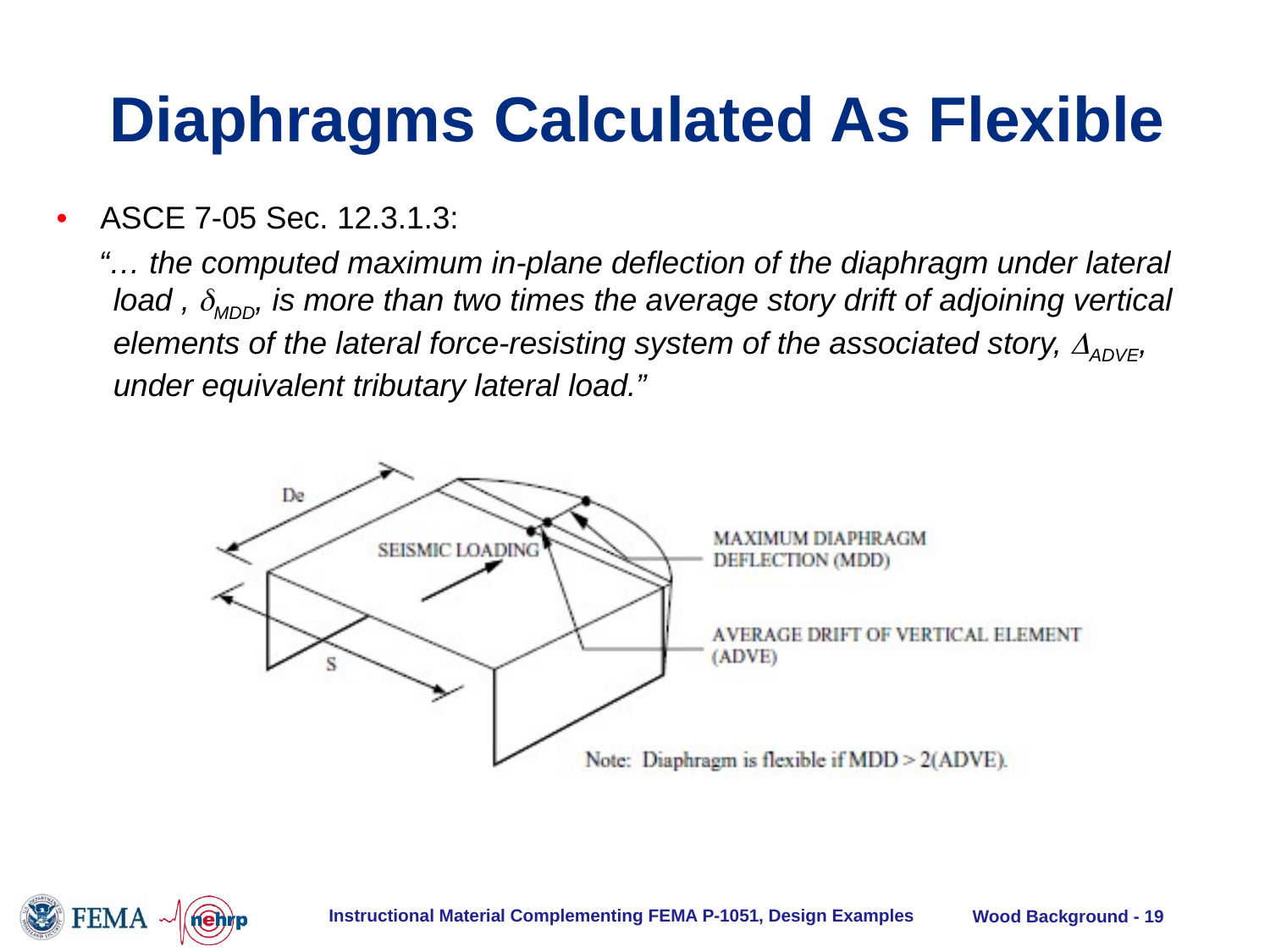

# Diaphragms Calculated As Flexible
•	ASCE 7-05 Sec. 12.3.1.3:
“… the computed maximum in-plane deflection of the diaphragm under lateral load , δMDD, is more than two times the average story drift of adjoining vertical elements of the lateral force-resisting system of the associated story, ΔADVE,  under equivalent tributary lateral load.”